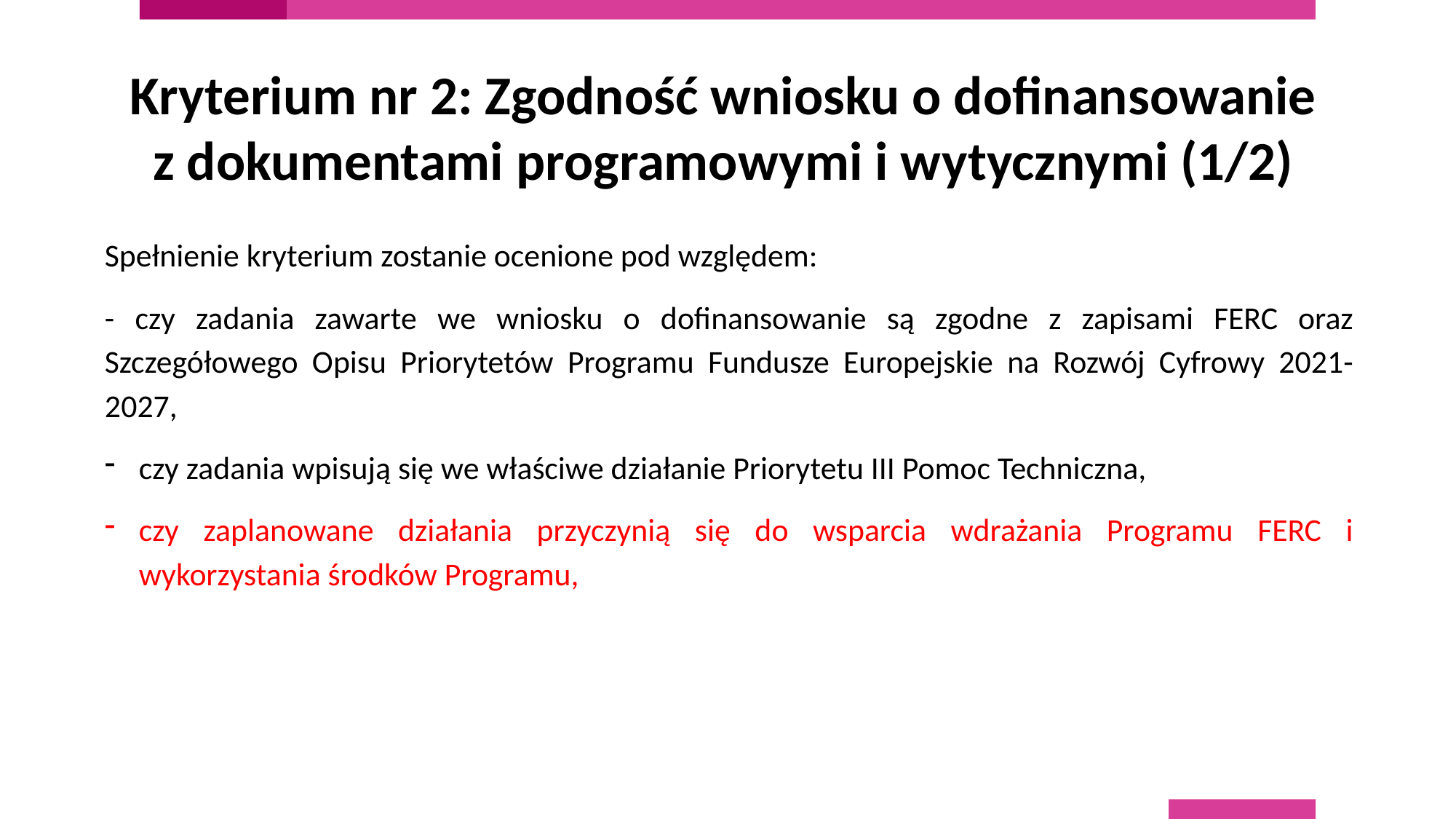

Kryterium nr 2: Zgodność wniosku o dofinansowanie z dokumentami programowymi i wytycznymi (1/2)
Spełnienie kryterium zostanie ocenione pod względem:
- czy zadania zawarte we wniosku o dofinansowanie są zgodne z zapisami FERC oraz Szczegółowego Opisu Priorytetów Programu Fundusze Europejskie na Rozwój Cyfrowy 2021-2027,
czy zadania wpisują się we właściwe działanie Priorytetu III Pomoc Techniczna,
czy zaplanowane działania przyczynią się do wsparcia wdrażania Programu FERC i wykorzystania środków Programu,